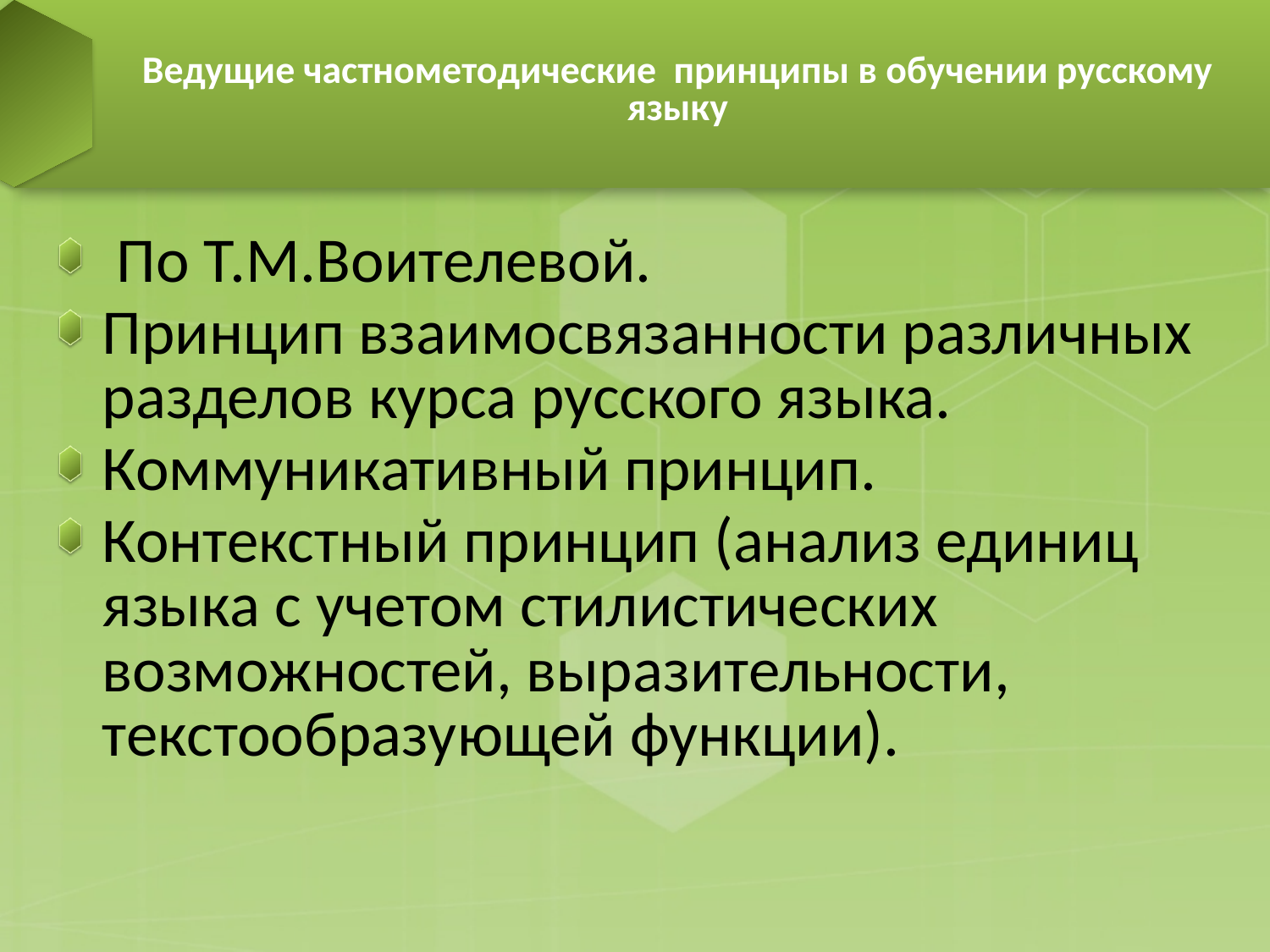

# Ведущие частнометодические  принципы в обучении русскому языку
 По Т.М.Воителевой.
Принцип взаимосвязанности различных разделов курса русского языка.
Коммуникативный принцип.
Контекстный принцип (анализ единиц языка с учетом стилистических возможностей, выразительности, текстообразующей функции).